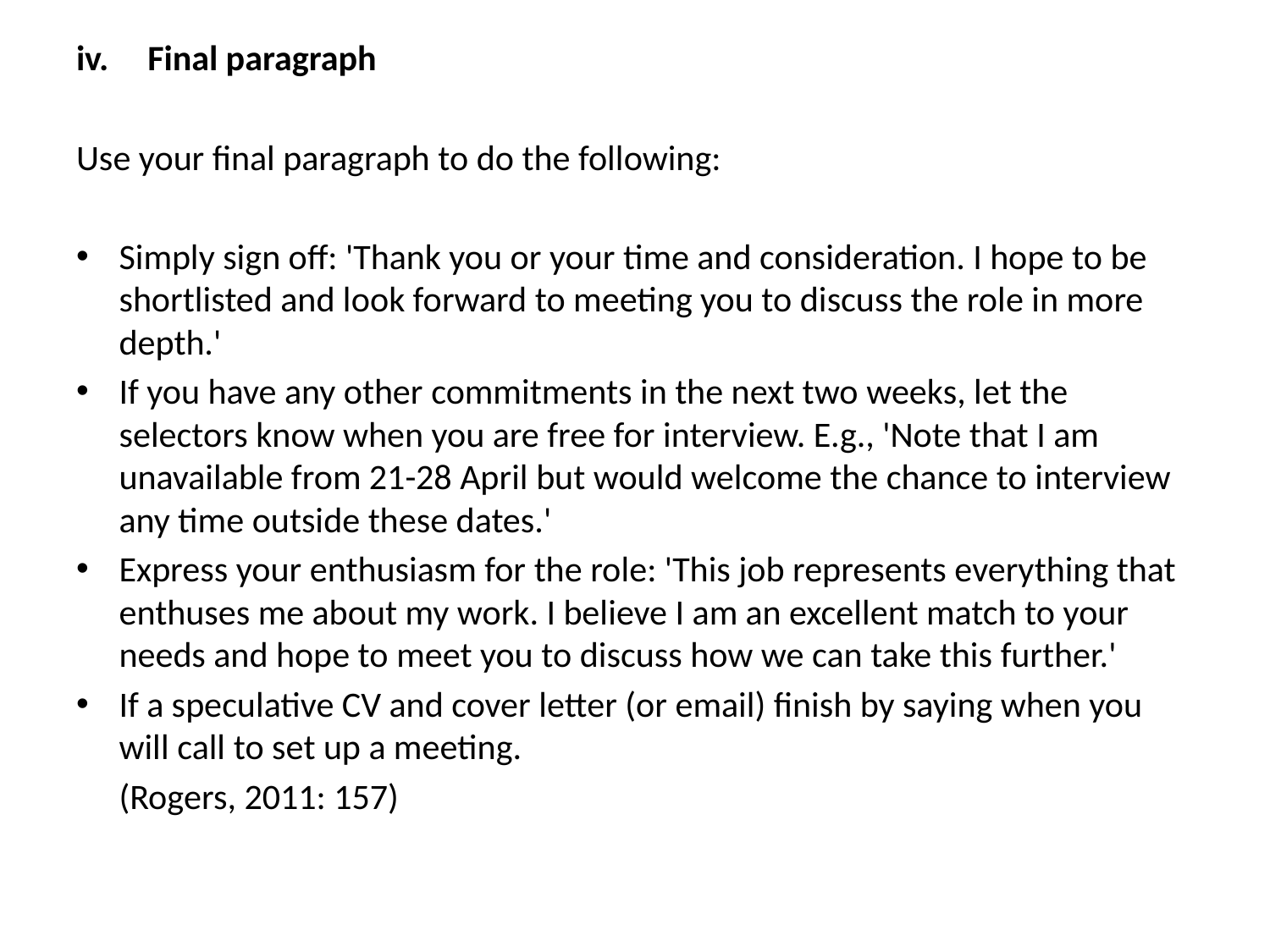

Final paragraph

Use your final paragraph to do the following:

Simply sign off: 'Thank you or your time and consideration. I hope to be shortlisted and look forward to meeting you to discuss the role in more depth.'
If you have any other commitments in the next two weeks, let the selectors know when you are free for interview. E.g., 'Note that I am unavailable from 21-28 April but would welcome the chance to interview any time outside these dates.'
Express your enthusiasm for the role: 'This job represents everything that enthuses me about my work. I believe I am an excellent match to your needs and hope to meet you to discuss how we can take this further.'
If a speculative CV and cover letter (or email) finish by saying when you will call to set up a meeting.
													(Rogers, 2011: 157)